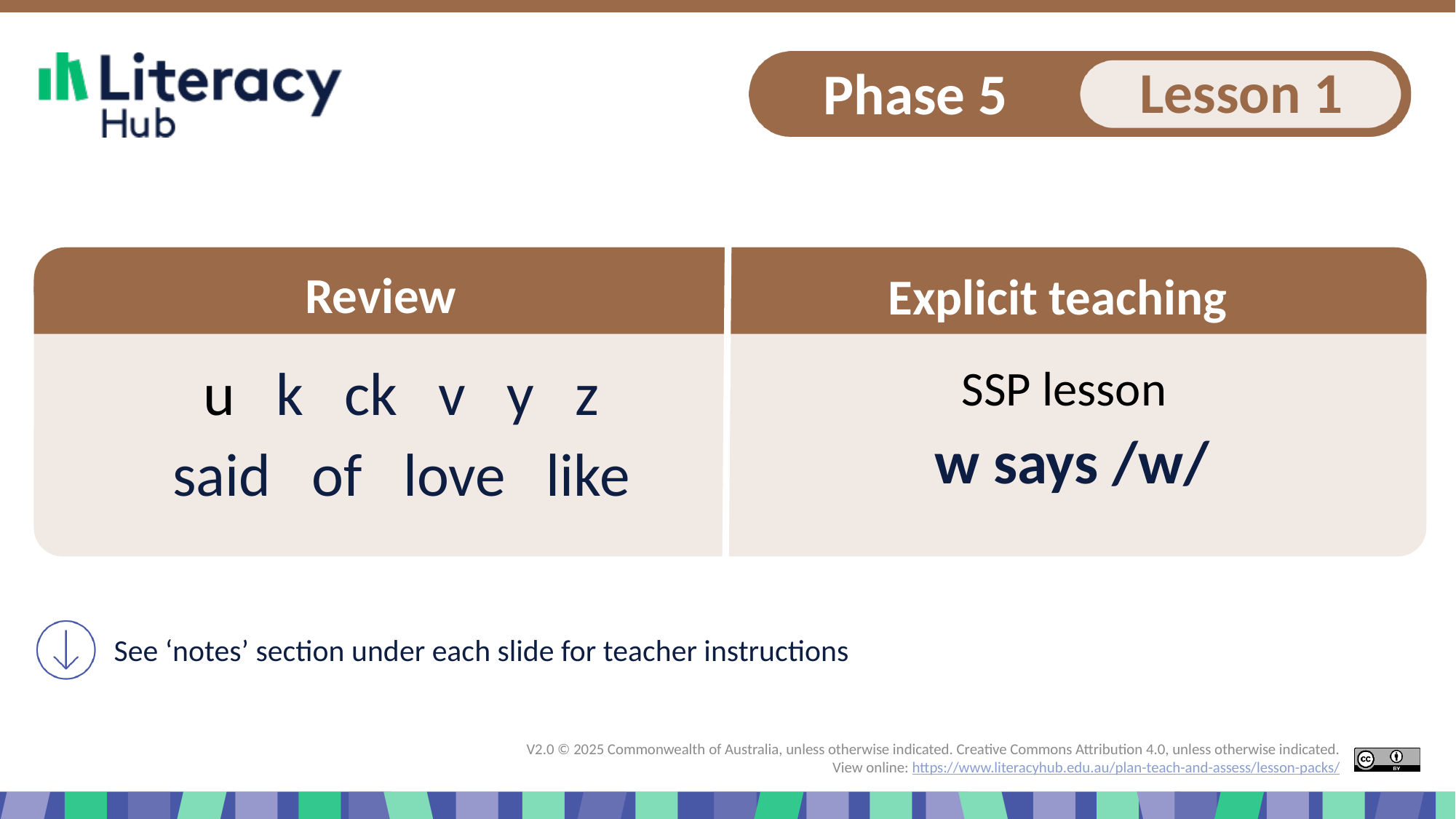

# Slide 1 Start of presentation w says /w/
u   k   ck   v   y   z
said   of   love   like
w says /w/